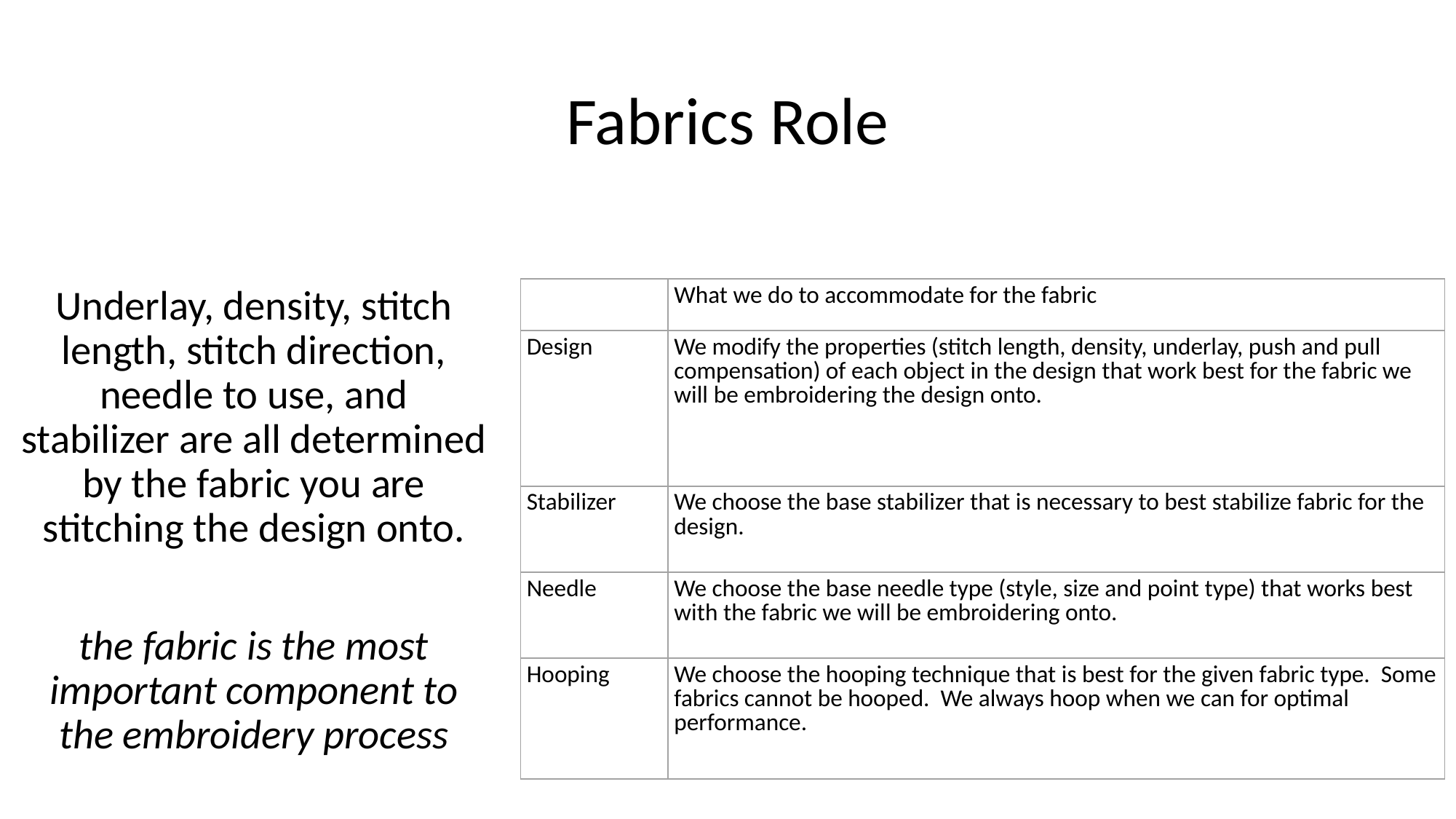

# Fabrics Role
|  | What we do to accommodate for the fabric |
| --- | --- |
| Design | We modify the properties (stitch length, density, underlay, push and pull compensation) of each object in the design that work best for the fabric we will be embroidering the design onto. |
| Stabilizer | We choose the base stabilizer that is necessary to best stabilize fabric for the design. |
| Needle | We choose the base needle type (style, size and point type) that works best with the fabric we will be embroidering onto. |
| Hooping | We choose the hooping technique that is best for the given fabric type. Some fabrics cannot be hooped. We always hoop when we can for optimal performance. |
Underlay, density, stitch length, stitch direction, needle to use, and stabilizer are all determined by the fabric you are stitching the design onto.

the fabric is the most important component to the embroidery process